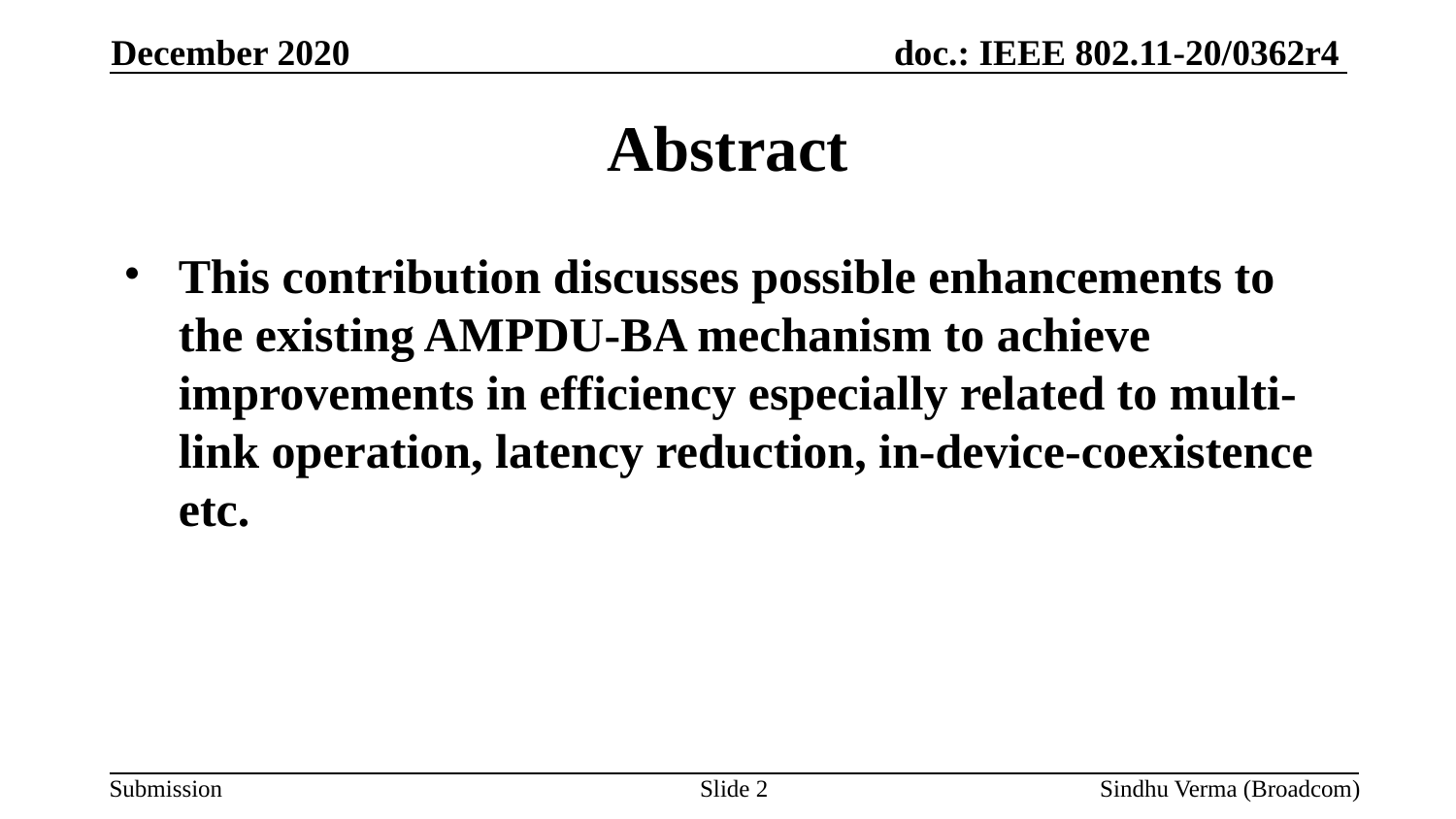

December 2020
# Abstract
This contribution discusses possible enhancements to the existing AMPDU-BA mechanism to achieve improvements in efficiency especially related to multi-link operation, latency reduction, in-device-coexistence etc.

Slide 2
Sindhu Verma (Broadcom)